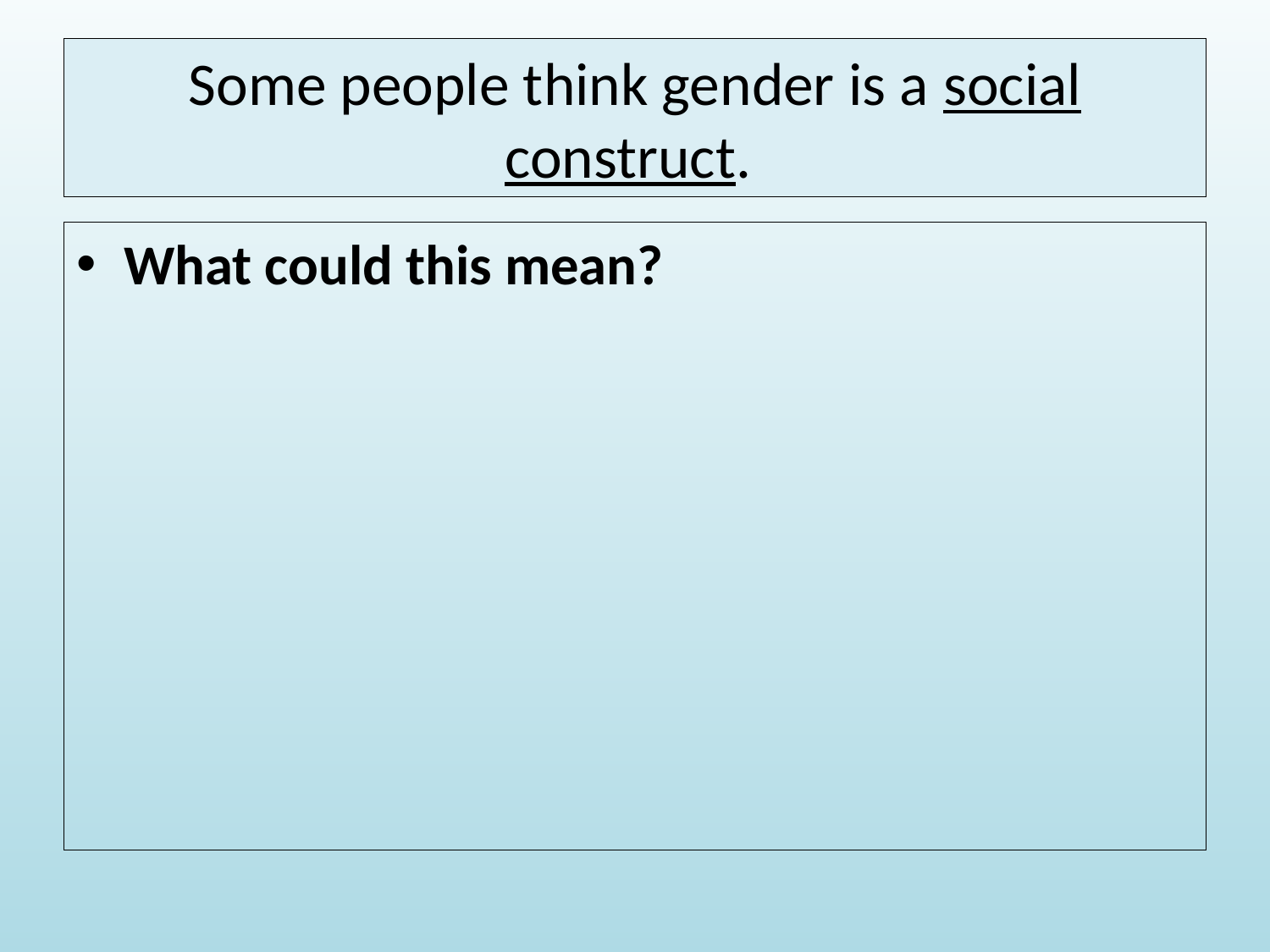

# Some people think gender is a social construct.
What could this mean?